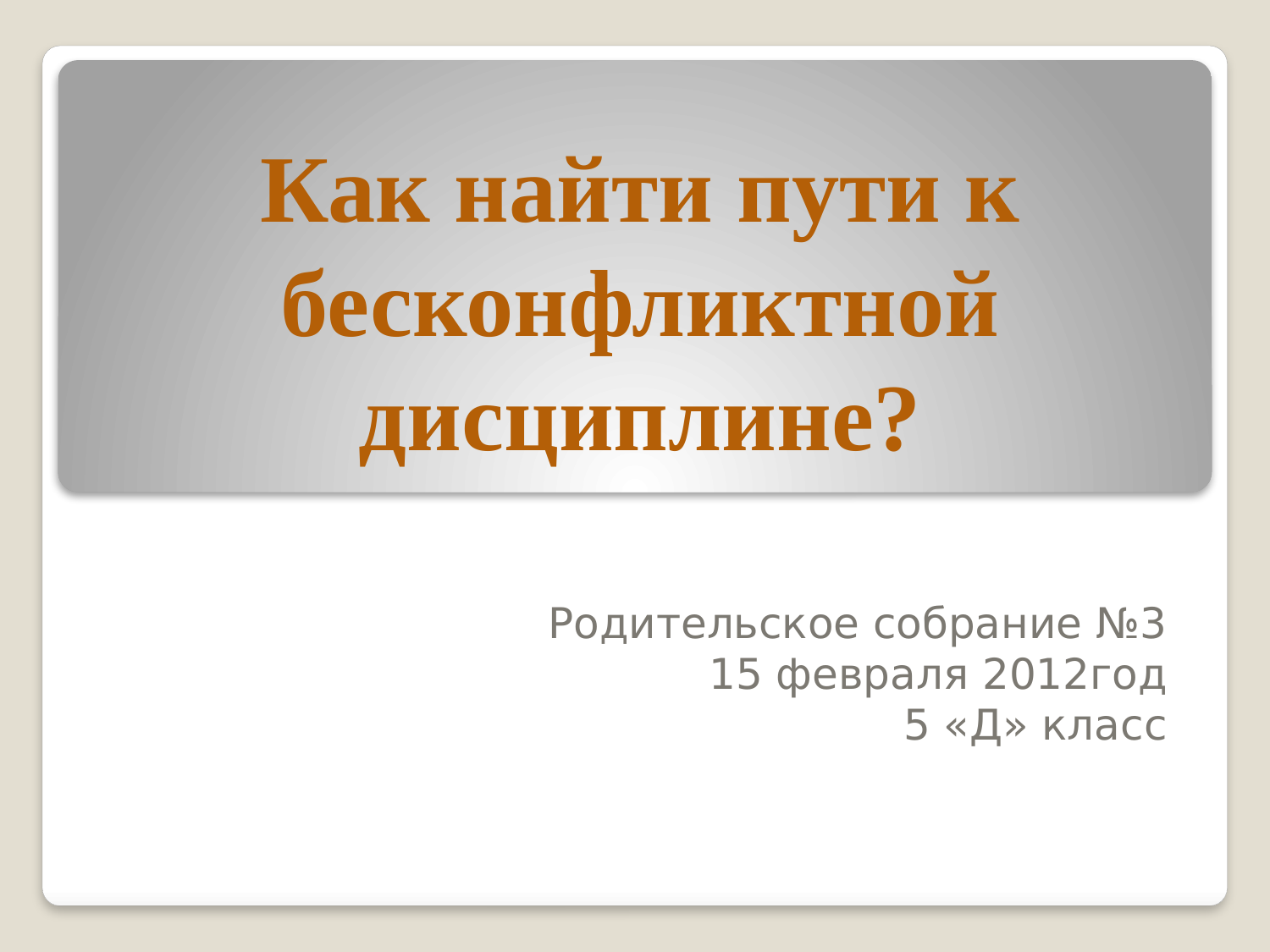

# Как найти пути к бесконфликтной дисциплине?
Родительское собрание №3
15 февраля 2012год
5 «Д» класс